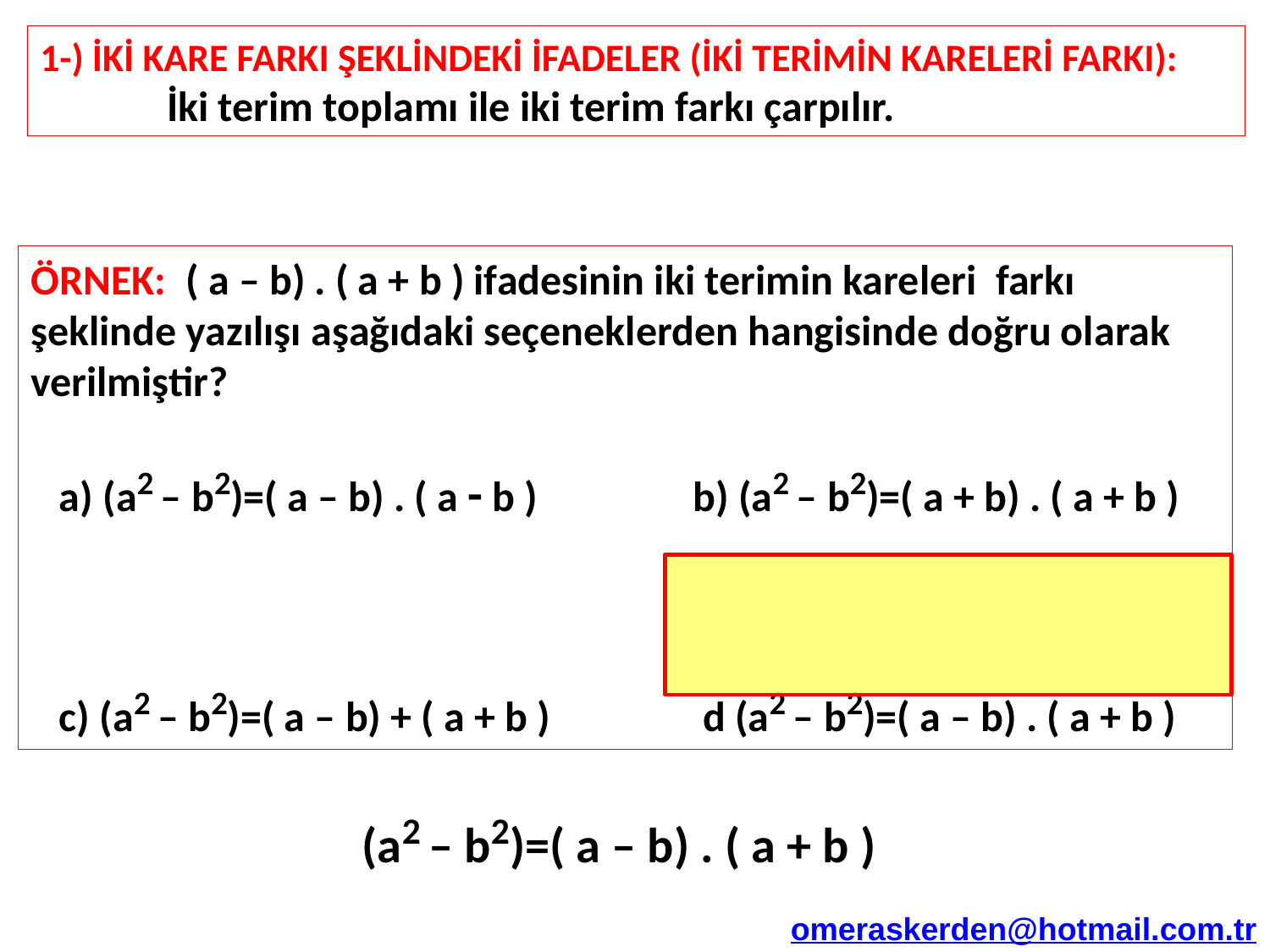

1-) İKİ KARE FARKI ŞEKLİNDEKİ İFADELER (İKİ TERİMİN KARELERİ FARKI):
	İki terim toplamı ile iki terim farkı çarpılır.
ÖRNEK:  ( a – b) . ( a + b ) ifadesinin iki terimin kareleri  farkı  şeklinde yazılışı aşağıdaki seçeneklerden hangisinde doğru olarak verilmiştir?

   a) (a2 – b2)=( a – b) . ( a - b ) 	     b) (a2 – b2)=( a + b) . ( a + b )

   c) (a2 – b2)=( a – b) + ( a + b )                d (a2 – b2)=( a – b) . ( a + b )

(a2 – b2)=( a – b) . ( a + b )
omeraskerden@hotmail.com.tr